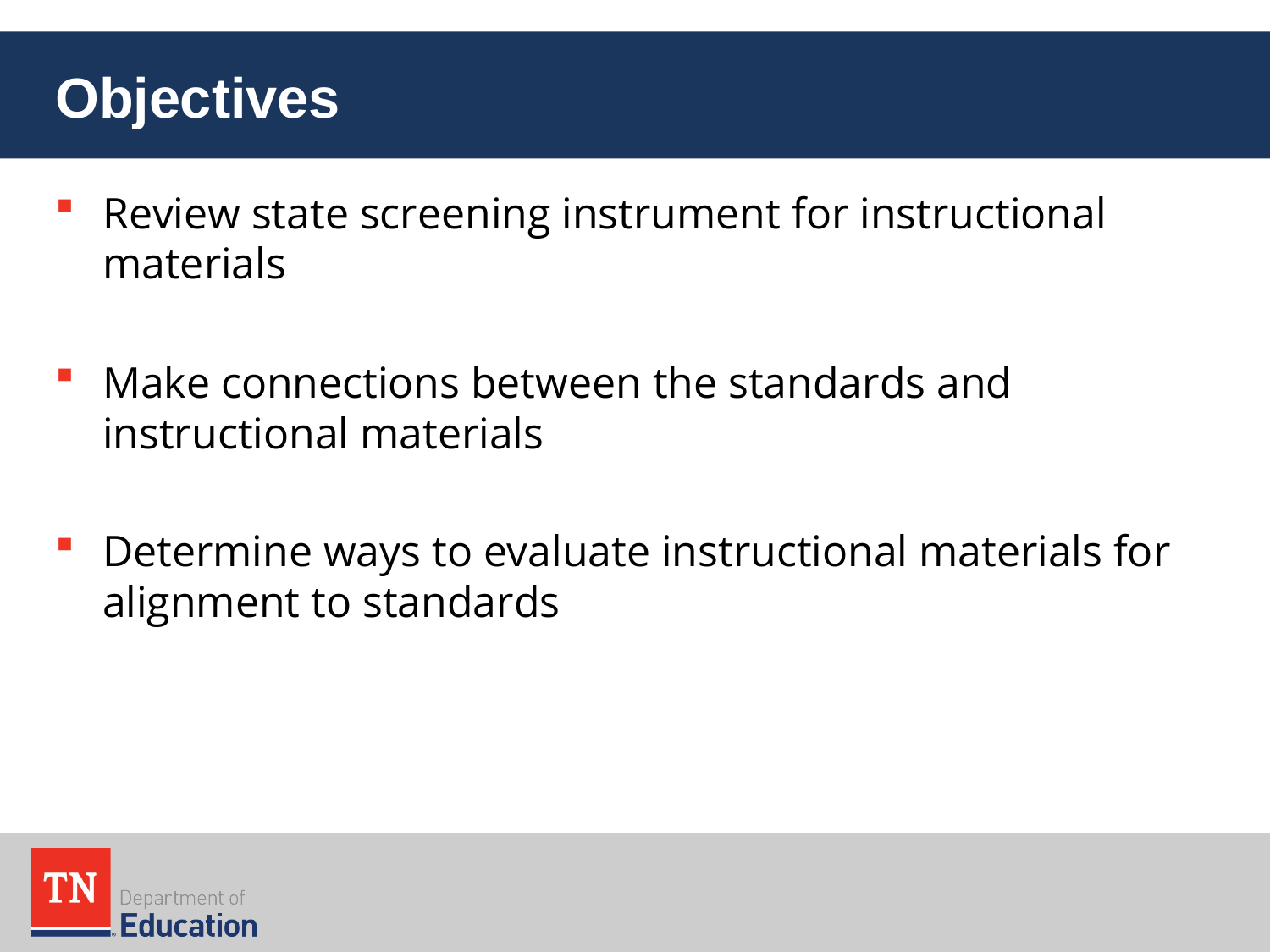

# Objectives
Review state screening instrument for instructional materials

Make connections between the standards and instructional materials

Determine ways to evaluate instructional materials for alignment to standards